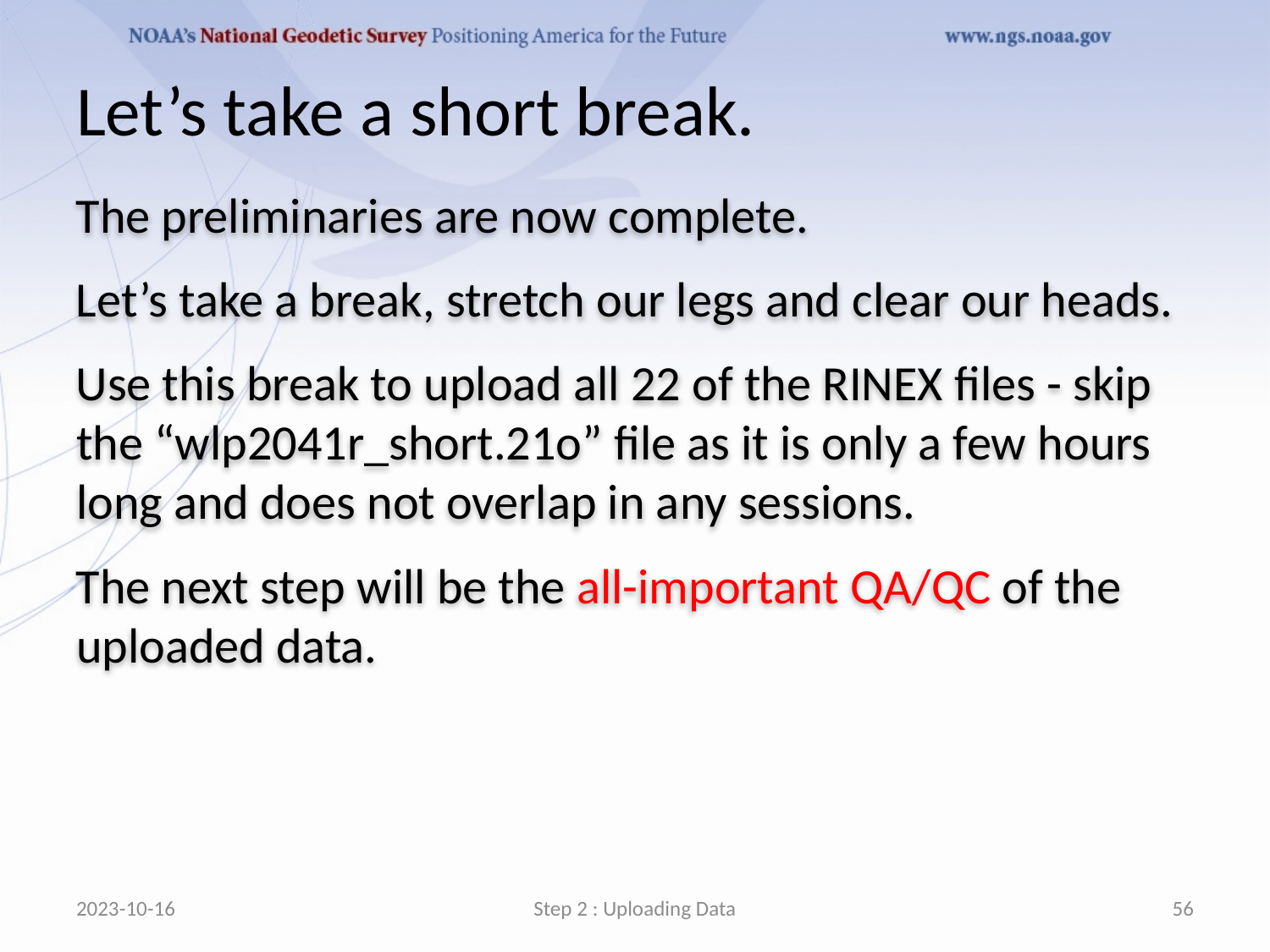

# Let’s take a short break.
The preliminaries are now complete.
Let’s take a break, stretch our legs and clear our heads.
Use this break to upload all 22 of the RINEX files - skip the “wlp2041r_short.21o” file as it is only a few hours long and does not overlap in any sessions.
The next step will be the all-important QA/QC of the uploaded data.

2023-10-16
Step 2 : Uploading Data
56